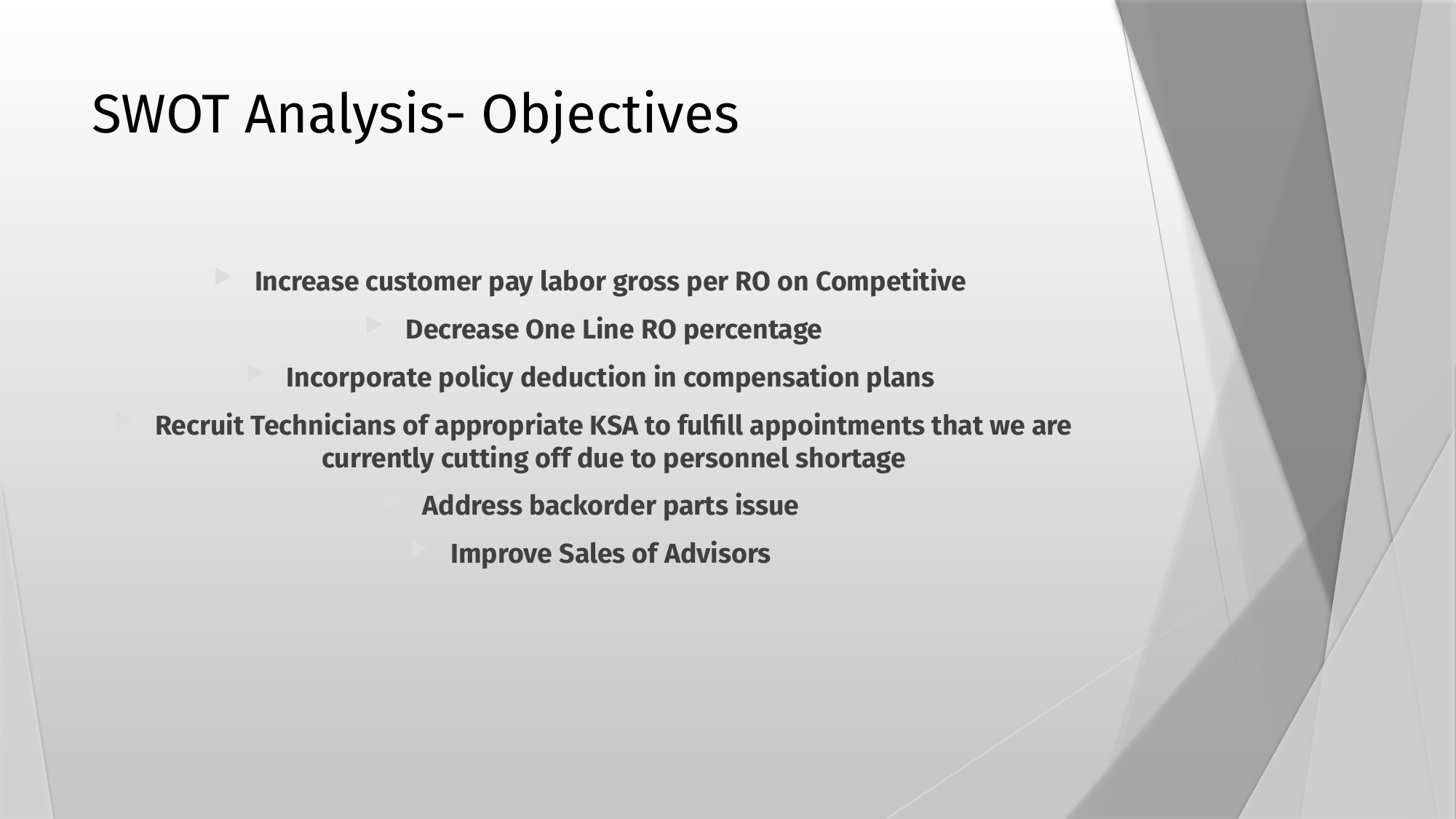

# SWOT Analysis- Objectives
Increase customer pay labor gross per RO on Competitive
Decrease One Line RO percentage
Incorporate policy deduction in compensation plans
Recruit Technicians of appropriate KSA to fulfill appointments that we are currently cutting off due to personnel shortage
Address backorder parts issue
Improve Sales of Advisors